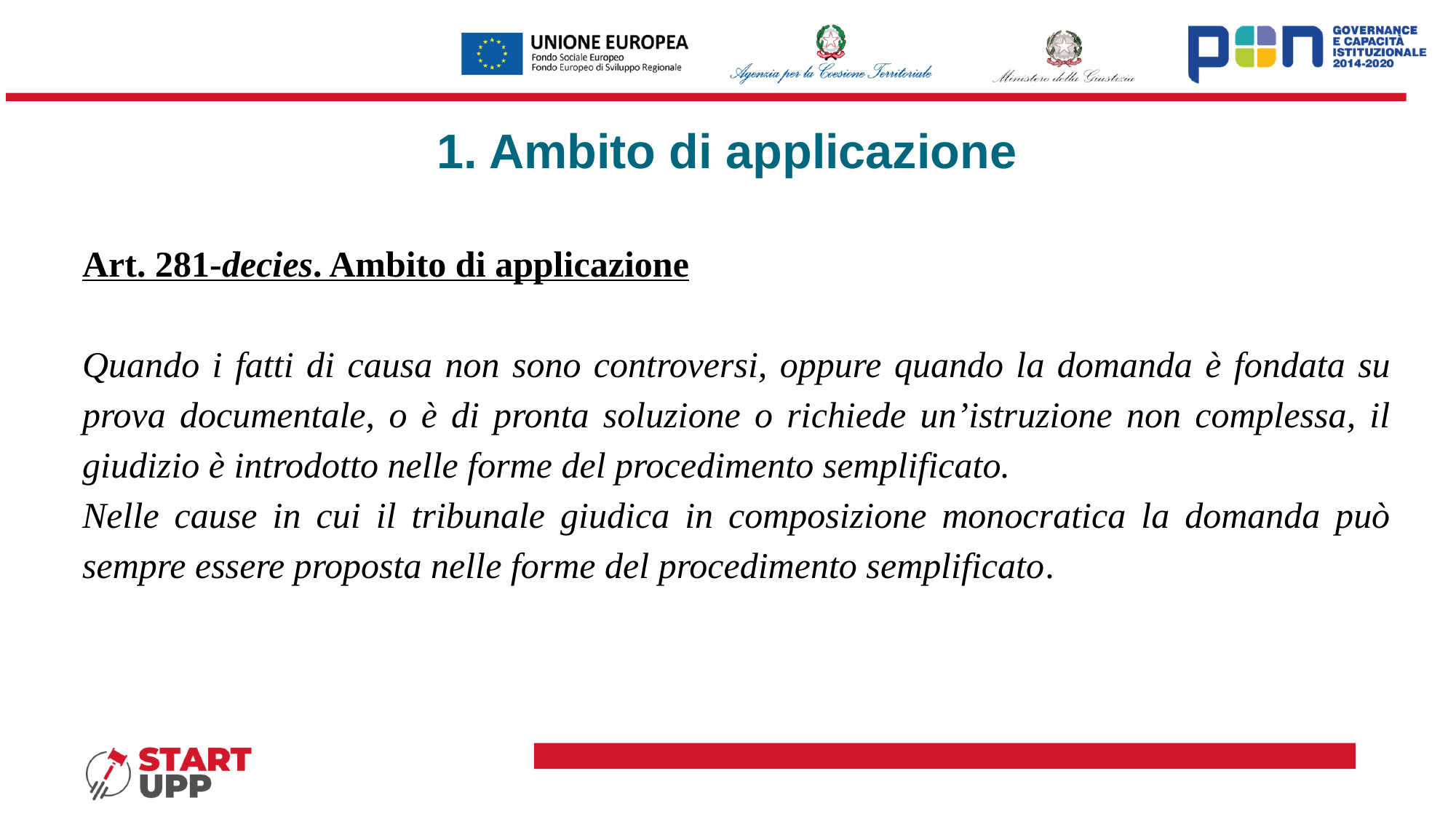

# 1. Ambito di applicazione
Art. 281-decies. Ambito di applicazione

Quando i fatti di causa non sono controversi, oppure quando la domanda è fondata su prova documentale, o è di pronta soluzione o richiede un’istruzione non complessa, il giudizio è introdotto nelle forme del procedimento semplificato.
Nelle cause in cui il tribunale giudica in composizione monocratica la domanda può sempre essere proposta nelle forme del procedimento semplificato.